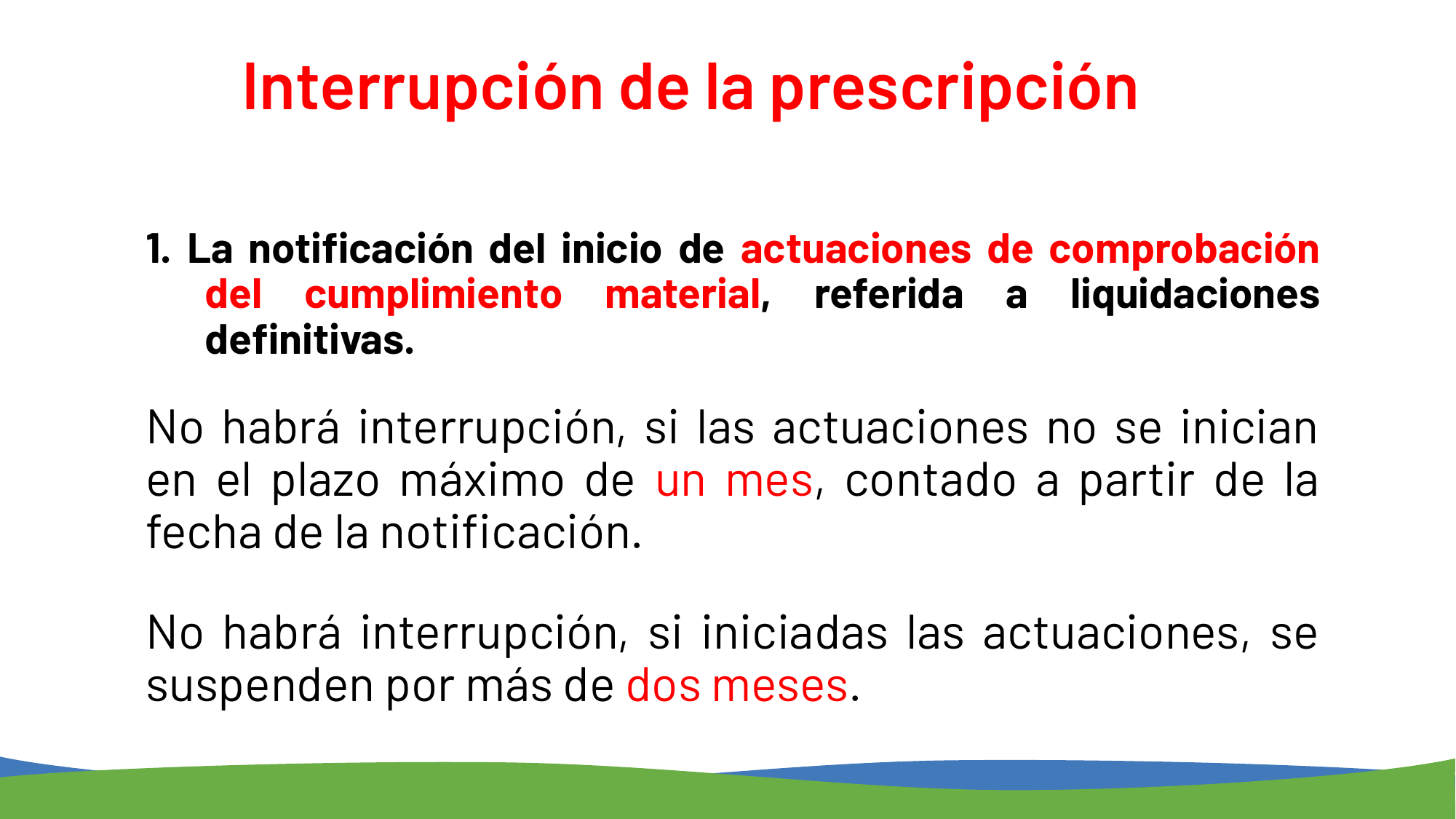

# Interrupción de la prescripción

1. La notificación del inicio de actuaciones de comprobación del cumplimiento material, referida a liquidaciones definitivas.

No habrá interrupción, si las actuaciones no se inician en el plazo máximo de un mes, contado a partir de la fecha de la notificación.

No habrá interrupción, si iniciadas las actuaciones, se suspenden por más de dos meses.